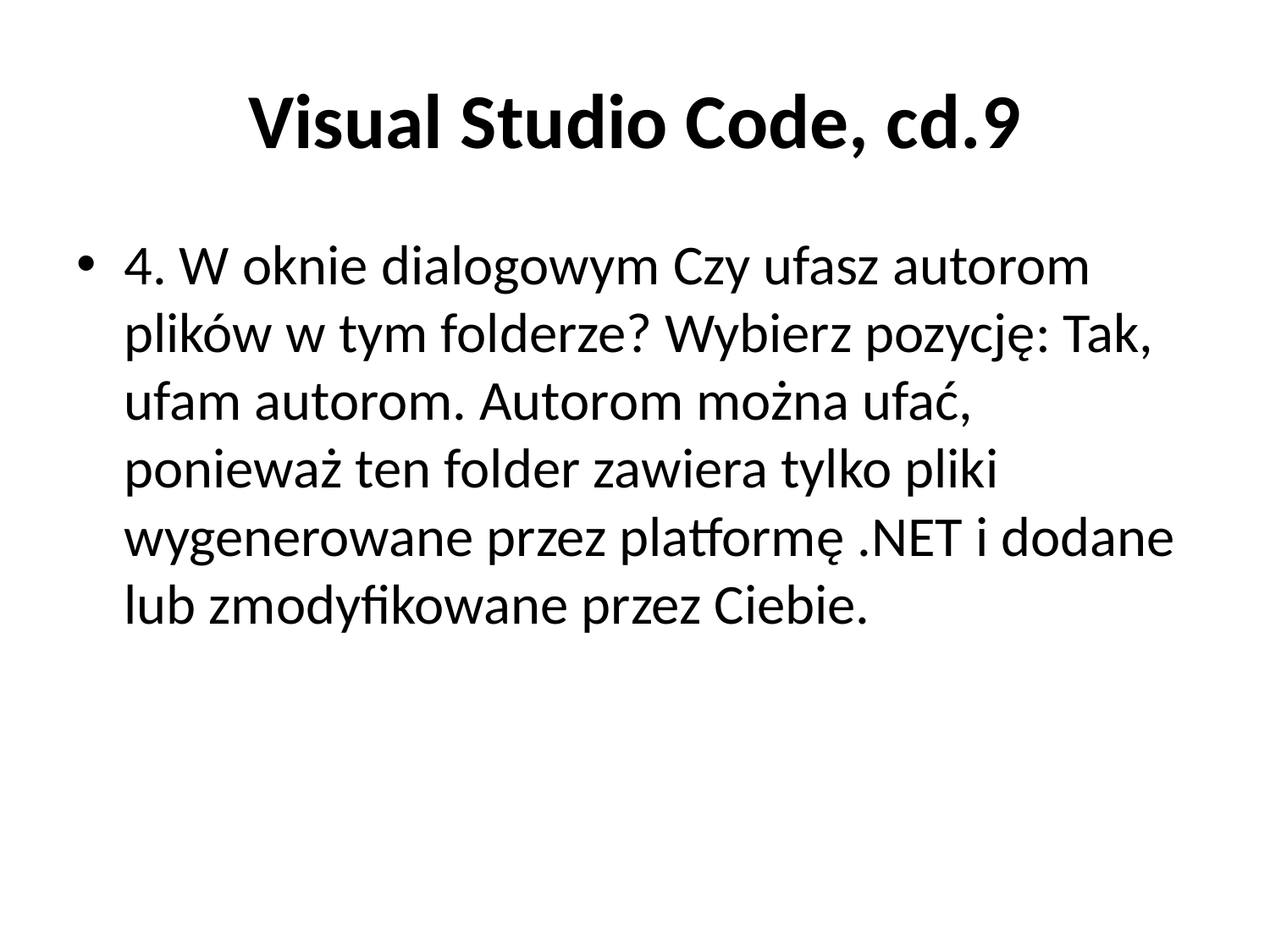

# Visual Studio Code, cd.9
4. W oknie dialogowym Czy ufasz autorom plików w tym folderze? Wybierz pozycję: Tak, ufam autorom. Autorom można ufać, ponieważ ten folder zawiera tylko pliki wygenerowane przez platformę .NET i dodane lub zmodyfikowane przez Ciebie.